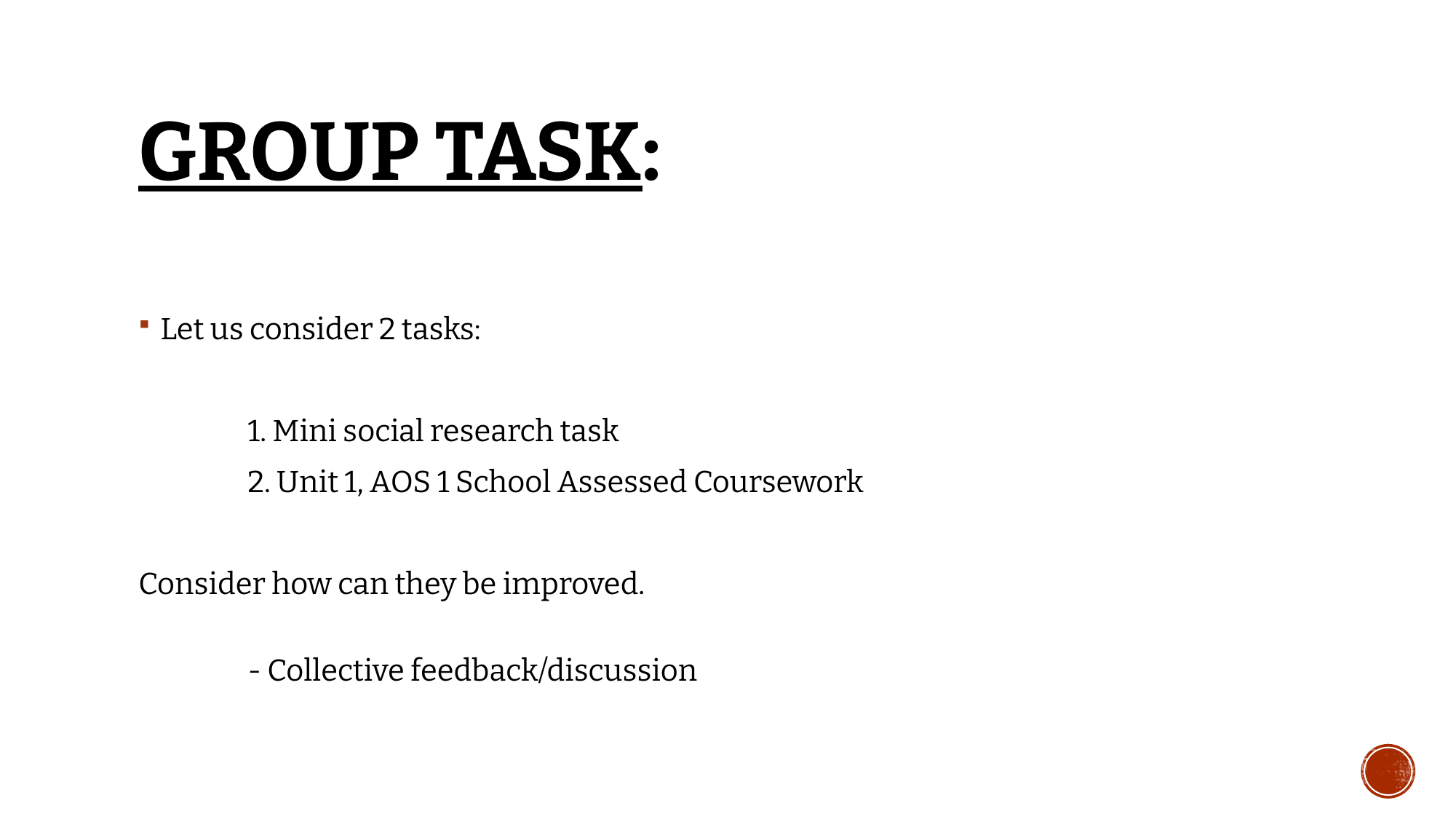

# Group Task:

Let us consider 2 tasks:

	1. Mini social research task
	2. Unit 1, AOS 1 School Assessed Coursework

Consider how can they be improved.

	- Collective feedback/discussion